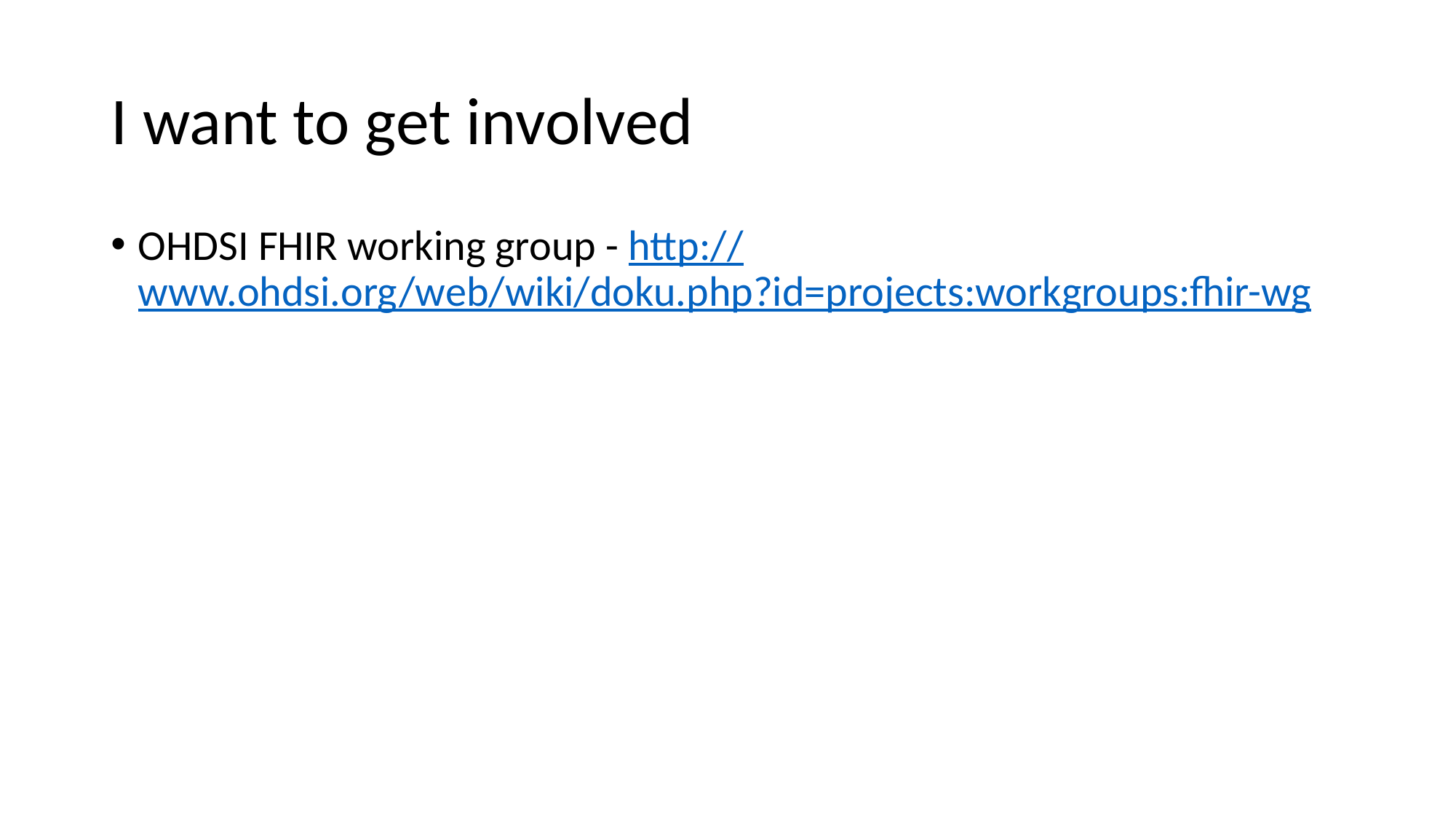

# I want to get involved
OHDSI FHIR working group - http://www.ohdsi.org/web/wiki/doku.php?id=projects:workgroups:fhir-wg